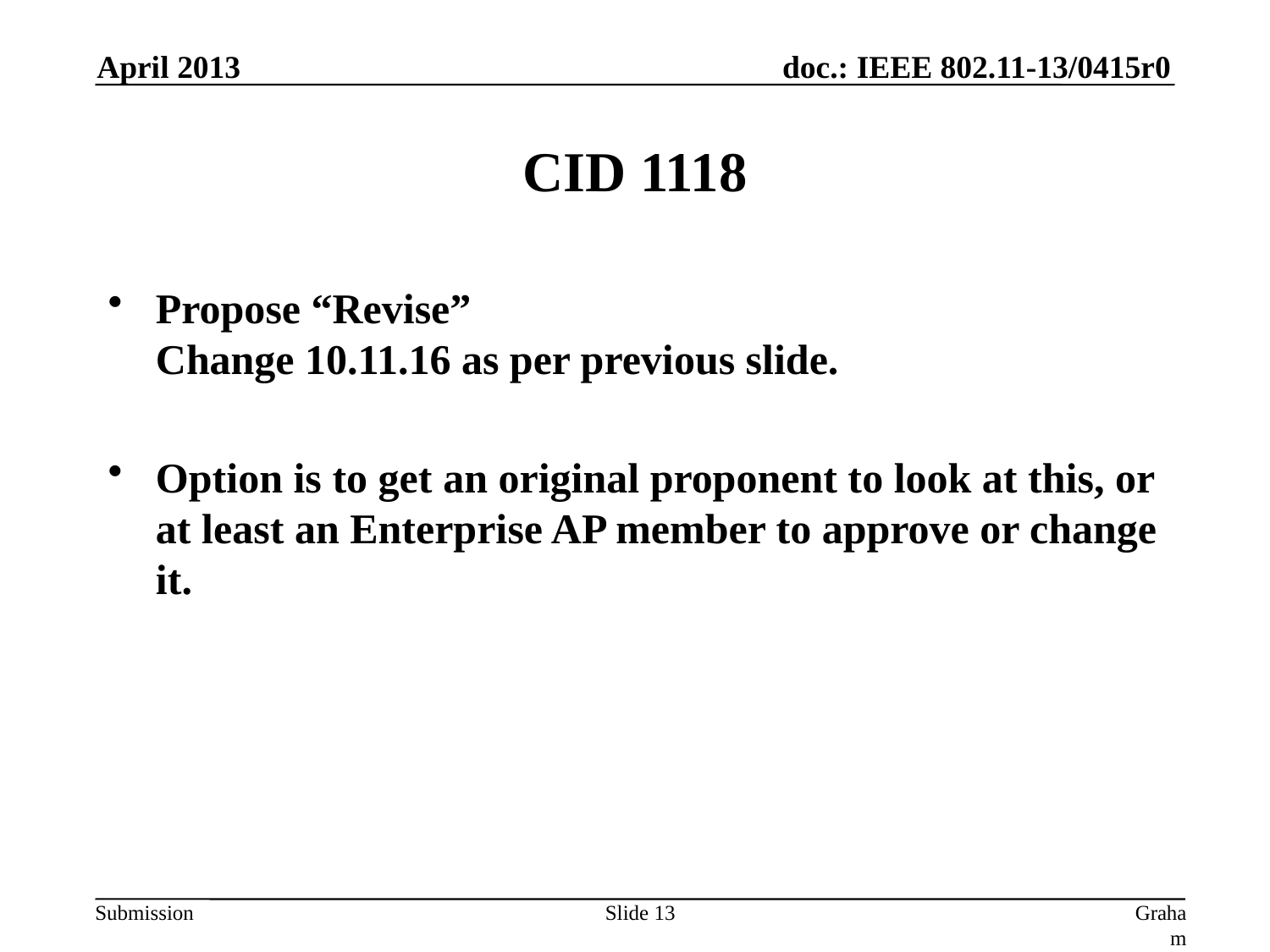

April 2013
# CID 1118
Propose “Revise”
Change 10.11.16 as per previous slide.

Option is to get an original proponent to look at this, or at least an Enterprise AP member to approve or change it.

Slide 13
Graham Smith, DSP Group